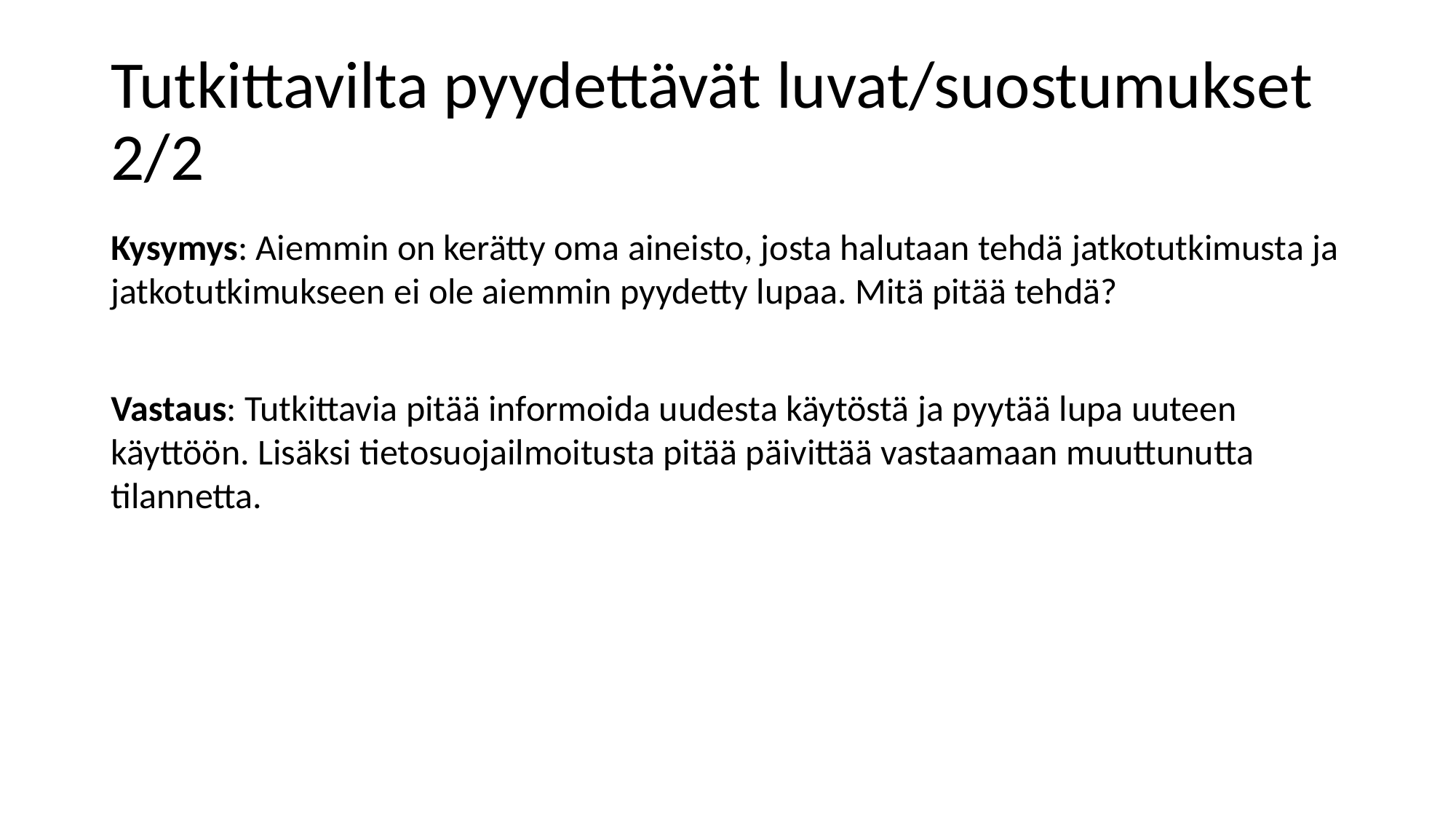

# Tutkittavilta pyydettävät luvat/suostumukset 2/2
Kysymys: Aiemmin on kerätty oma aineisto, josta halutaan tehdä jatkotutkimusta ja jatkotutkimukseen ei ole aiemmin pyydetty lupaa. Mitä pitää tehdä?

Vastaus: Tutkittavia pitää informoida uudesta käytöstä ja pyytää lupa uuteen käyttöön. Lisäksi tietosuojailmoitusta pitää päivittää vastaamaan muuttunutta tilannetta.